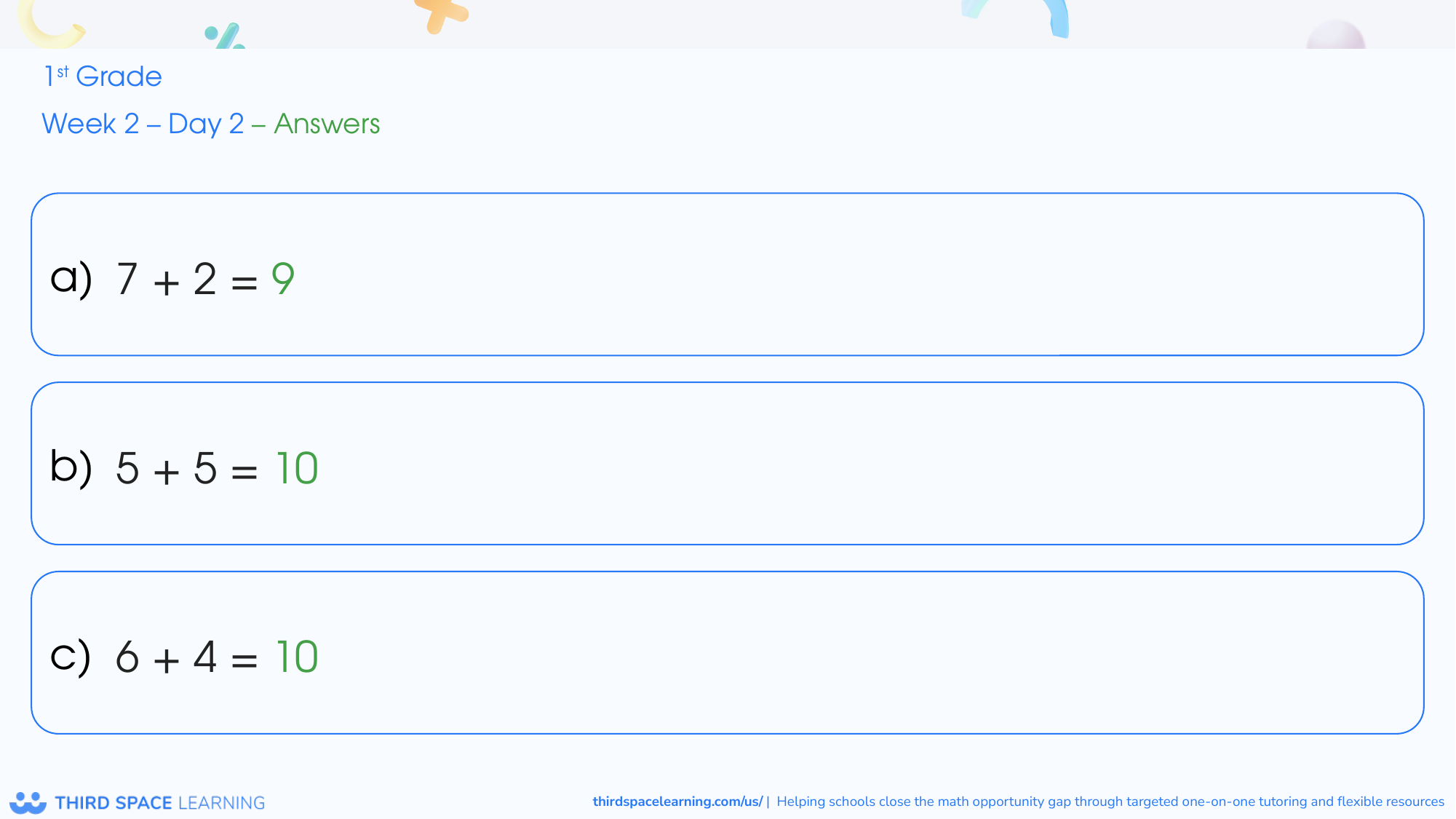

1st Grade
Week 2 – Day 2 – Answers
7 + 2 = 9
5 + 5 = 10
6 + 4 = 10